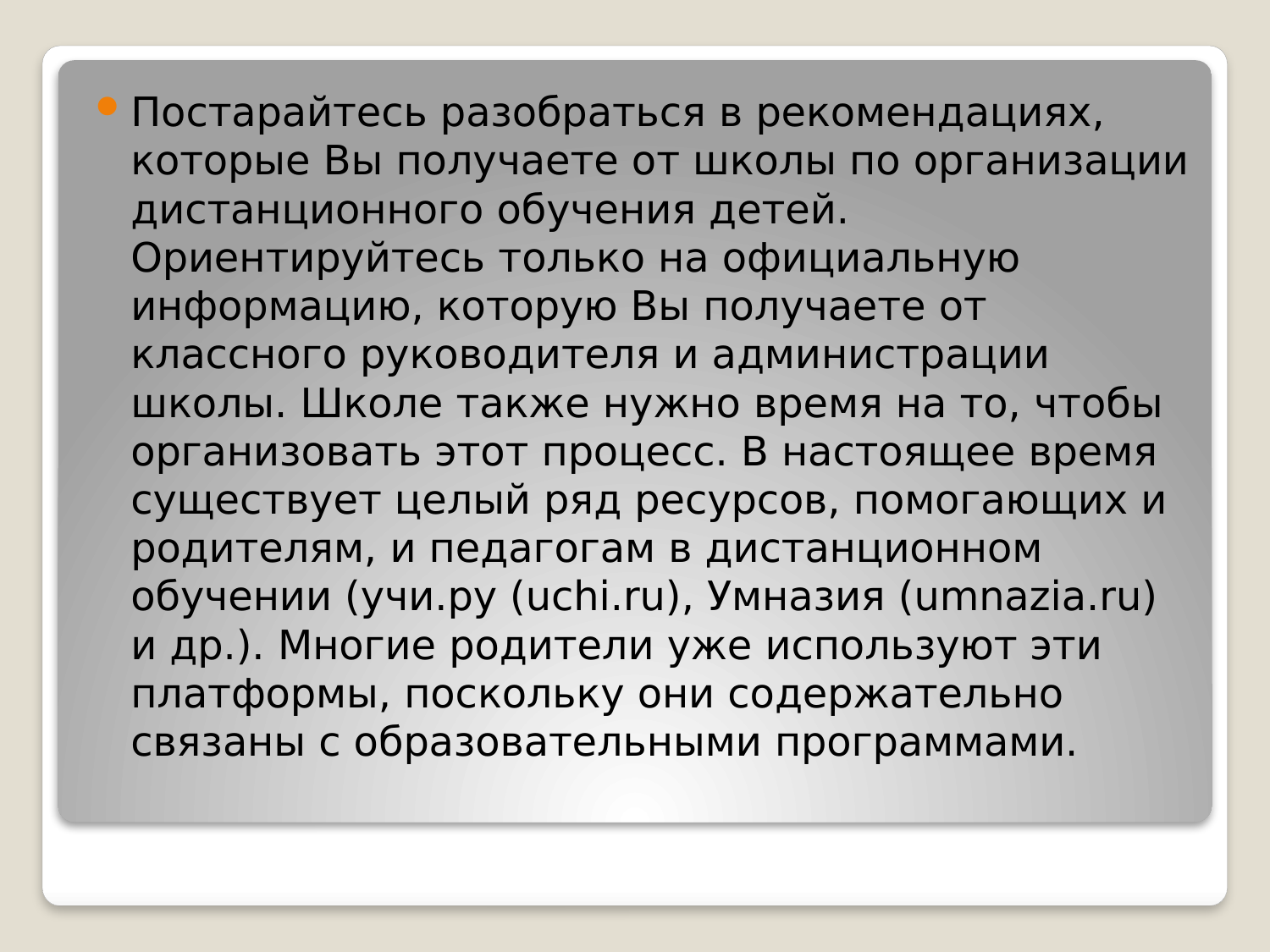

Постарайтесь разобраться в рекомендациях, которые Вы получаете от школы по организации дистанционного обучения детей. Ориентируйтесь только на официальную информацию, которую Вы получаете от классного руководителя и администрации школы. Школе также нужно время на то, чтобы организовать этот процесс. В настоящее время существует целый ряд ресурсов, помогающих и родителям, и педагогам в дистанционном обучении (учи.ру (uchi.ru), Умназия (umnazia.ru) и др.). Многие родители уже используют эти платформы, поскольку они содержательно связаны с образовательными программами.

#